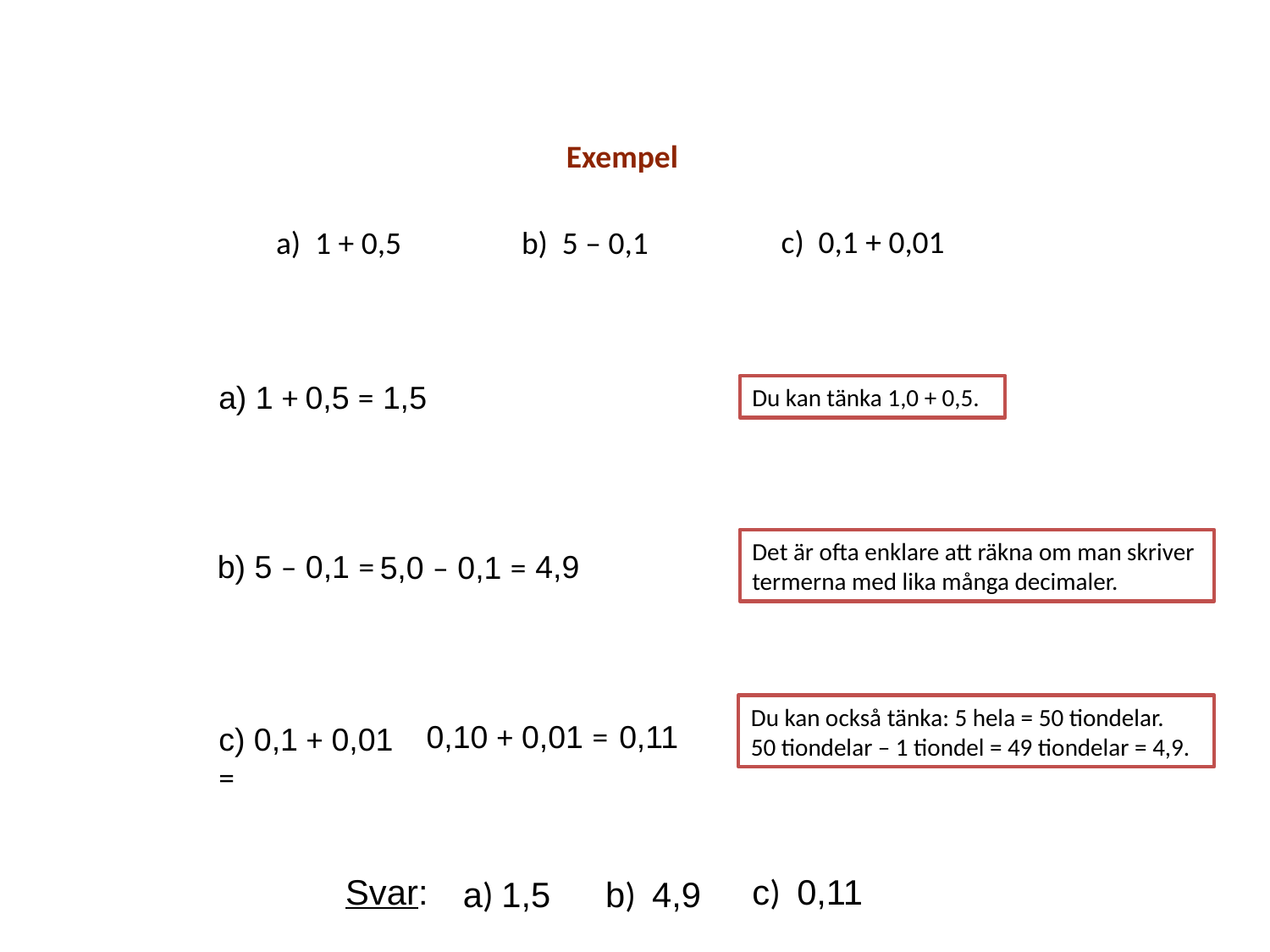

Exempel
| c) 0,1 + 0,01 |
| --- |
| a) 1 + 0,5 |
| --- |
| b) 5 – 0,1 |
| --- |
a) 1 + 0,5 =
1,5
Du kan tänka 1,0 + 0,5.
Det är ofta enklare att räkna om man skriver termerna med lika många decimaler.
b) 5 – 0,1 =
 4,9
5,0 – 0,1 =
Du kan också tänka: 5 hela = 50 tiondelar.
50 tiondelar – 1 tiondel = 49 tiondelar = 4,9.
0,10 + 0,01 =
 0,11
c) 0,1 + 0,01 =
Svar:
c)  0,11

a) 1,5

b)  4,9